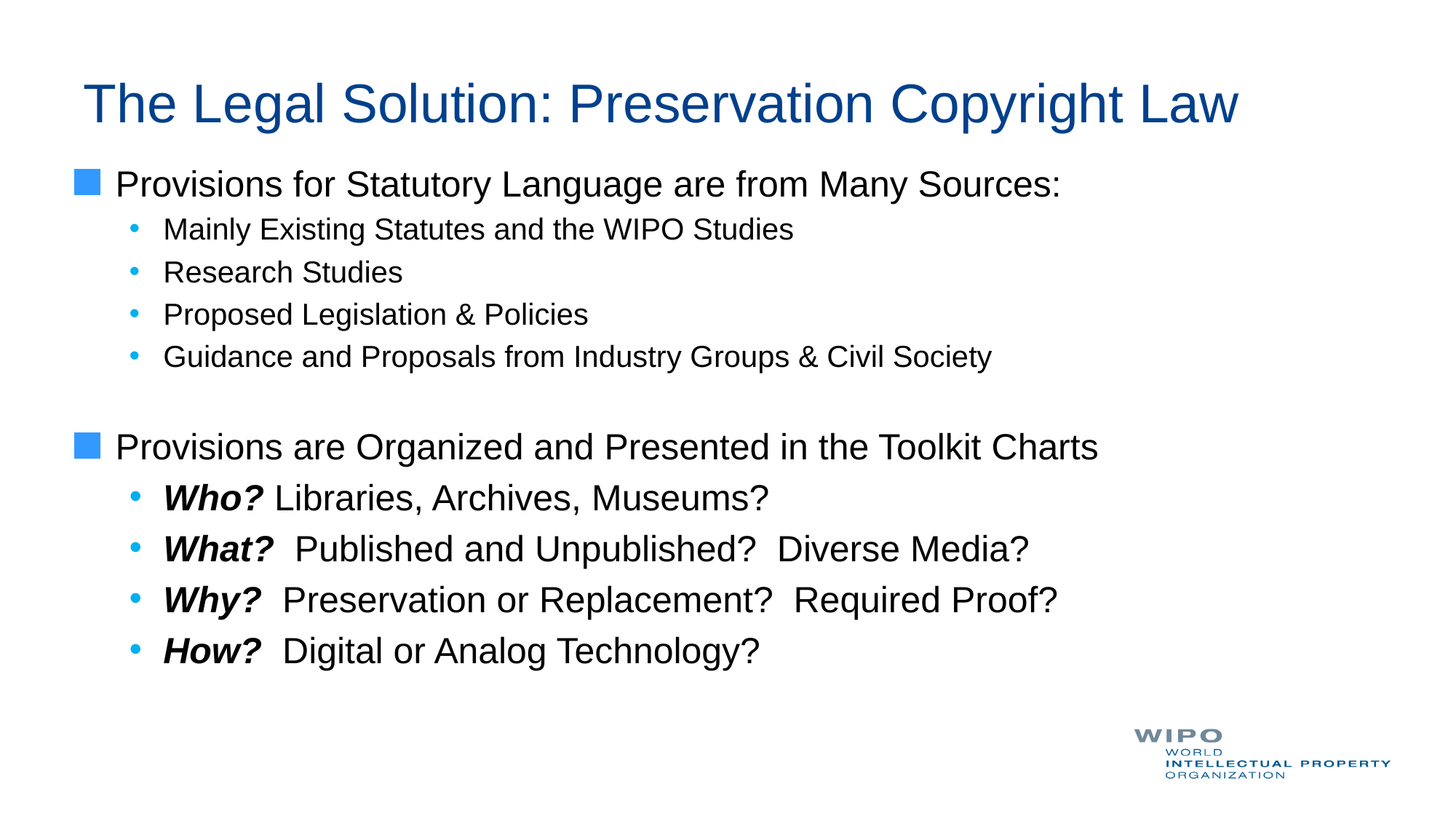

# The Legal Solution: Preservation Copyright Law
Provisions for Statutory Language are from Many Sources:
Mainly Existing Statutes and the WIPO Studies
Research Studies
Proposed Legislation & Policies
Guidance and Proposals from Industry Groups & Civil Society

Provisions are Organized and Presented in the Toolkit Charts
Who? Libraries, Archives, Museums?
What?  Published and Unpublished?  Diverse Media?
Why?  Preservation or Replacement?  Required Proof?
How?  Digital or Analog Technology?